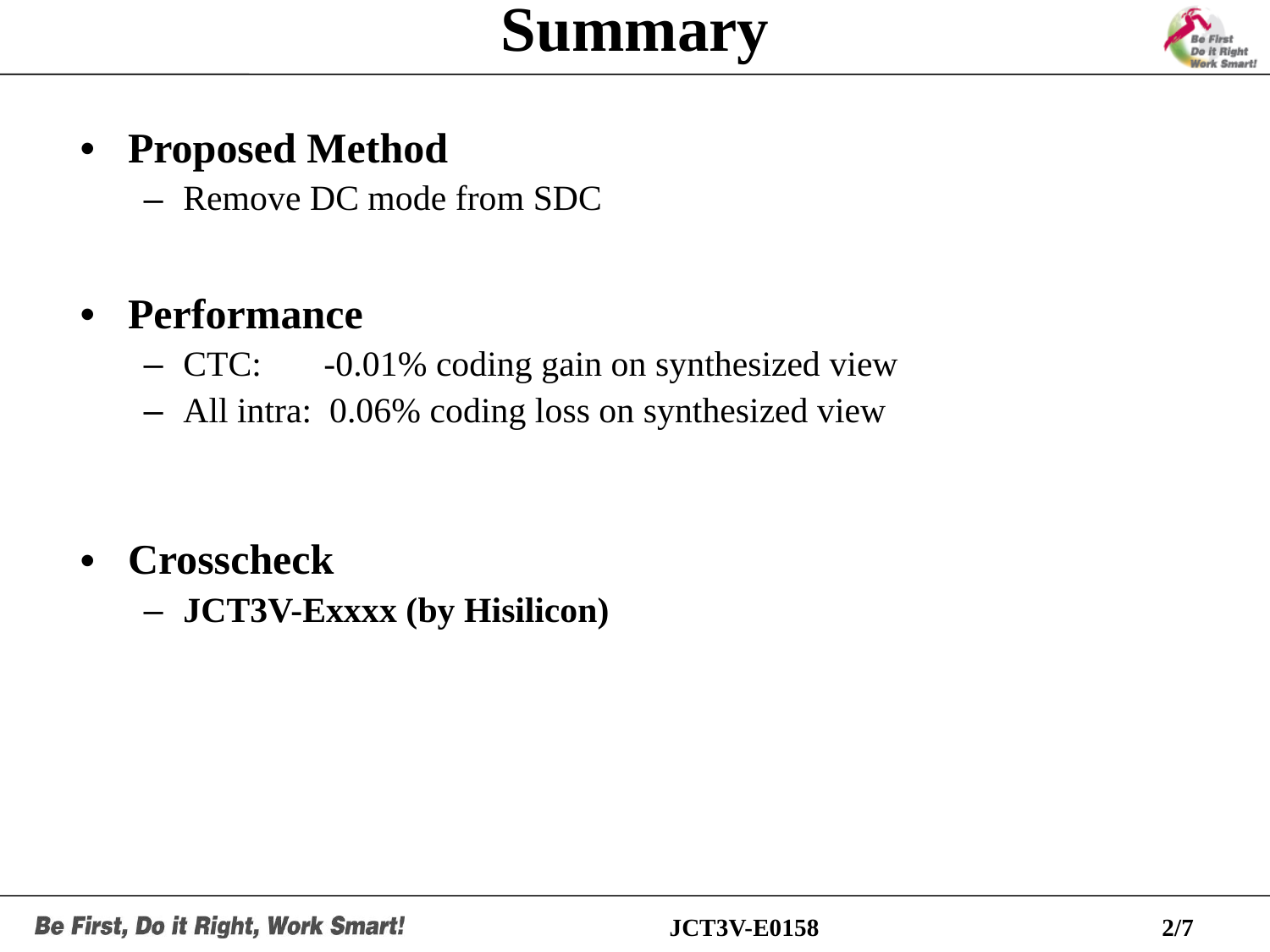

# Summary
Proposed Method
Remove DC mode from SDC

Performance
CTC:       -0.01% coding gain on synthesized view
All intra:  0.06% coding loss on synthesized view

Crosscheck
JCT3V-Exxxx (by Hisilicon)

JCT3V-E0158
2/7